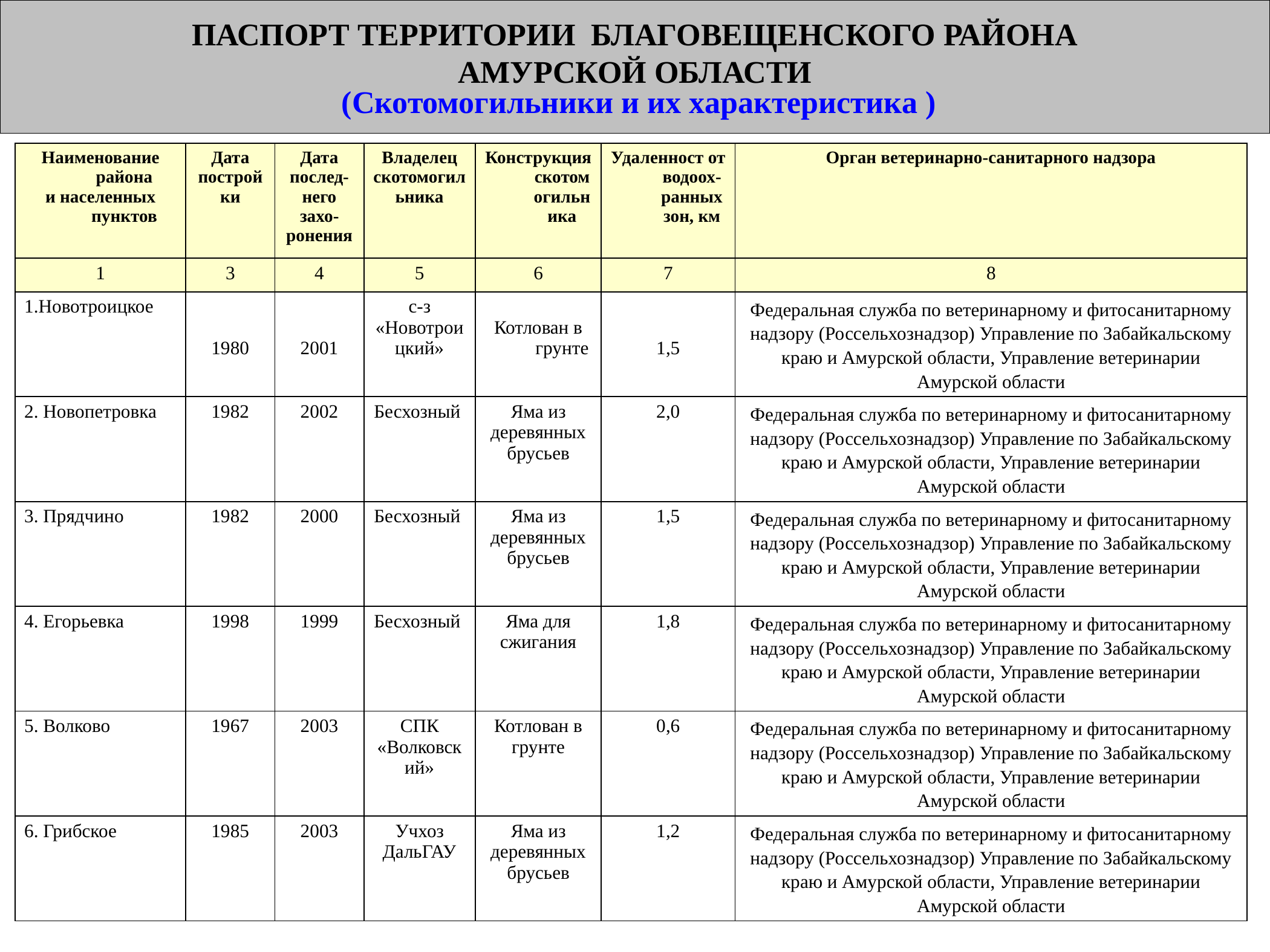

ПАСПОРТ ТЕРРИТОРИИ  БЛАГОВЕЩЕНСКОГО РАЙОНА
АМУРСКОЙ ОБЛАСТИ
 (Скотомогильники и их характеристика )
| Наименование района и населенных пунктов | Дата постройки | Дата послед- него захо-ронения | Владелец скотомогильника | Конструкция скотомогильника | Удаленност от водоох-ранных зон, км | Орган ветеринарно-санитарного надзора |
| --- | --- | --- | --- | --- | --- | --- |
| 1 | 3 | 4 | 5 | 6 | 7 | 8 |
| 1.Новотроицкое | 1980 | 2001 | с-з «Новотроицкий» | Котлован в грунте | 1,5 | Федеральная служба по ветеринарному и фитосанитарному надзору (Россельхознадзор) Управление по Забайкальскому краю и Амурской области, Управление ветеринарии Амурской области |
| 2. Новопетровка | 1982 | 2002 | Бесхозный | Яма из деревянных брусьев | 2,0 | Федеральная служба по ветеринарному и фитосанитарному надзору (Россельхознадзор) Управление по Забайкальскому краю и Амурской области, Управление ветеринарии Амурской области |
| 3. Прядчино | 1982 | 2000 | Бесхозный | Яма из деревянных брусьев | 1,5 | Федеральная служба по ветеринарному и фитосанитарному надзору (Россельхознадзор) Управление по Забайкальскому краю и Амурской области, Управление ветеринарии Амурской области |
| 4. Егорьевка | 1998 | 1999 | Бесхозный | Яма для сжигания | 1,8 | Федеральная служба по ветеринарному и фитосанитарному надзору (Россельхознадзор) Управление по Забайкальскому краю и Амурской области, Управление ветеринарии Амурской области |
| 5. Волково | 1967 | 2003 | СПК «Волковский» | Котлован в грунте | 0,6 | Федеральная служба по ветеринарному и фитосанитарному надзору (Россельхознадзор) Управление по Забайкальскому краю и Амурской области, Управление ветеринарии Амурской области |
| 6. Грибское | 1985 | 2003 | Учхоз ДальГАУ | Яма из деревянных брусьев | 1,2 | Федеральная служба по ветеринарному и фитосанитарному надзору (Россельхознадзор) Управление по Забайкальскому краю и Амурской области, Управление ветеринарии Амурской области |